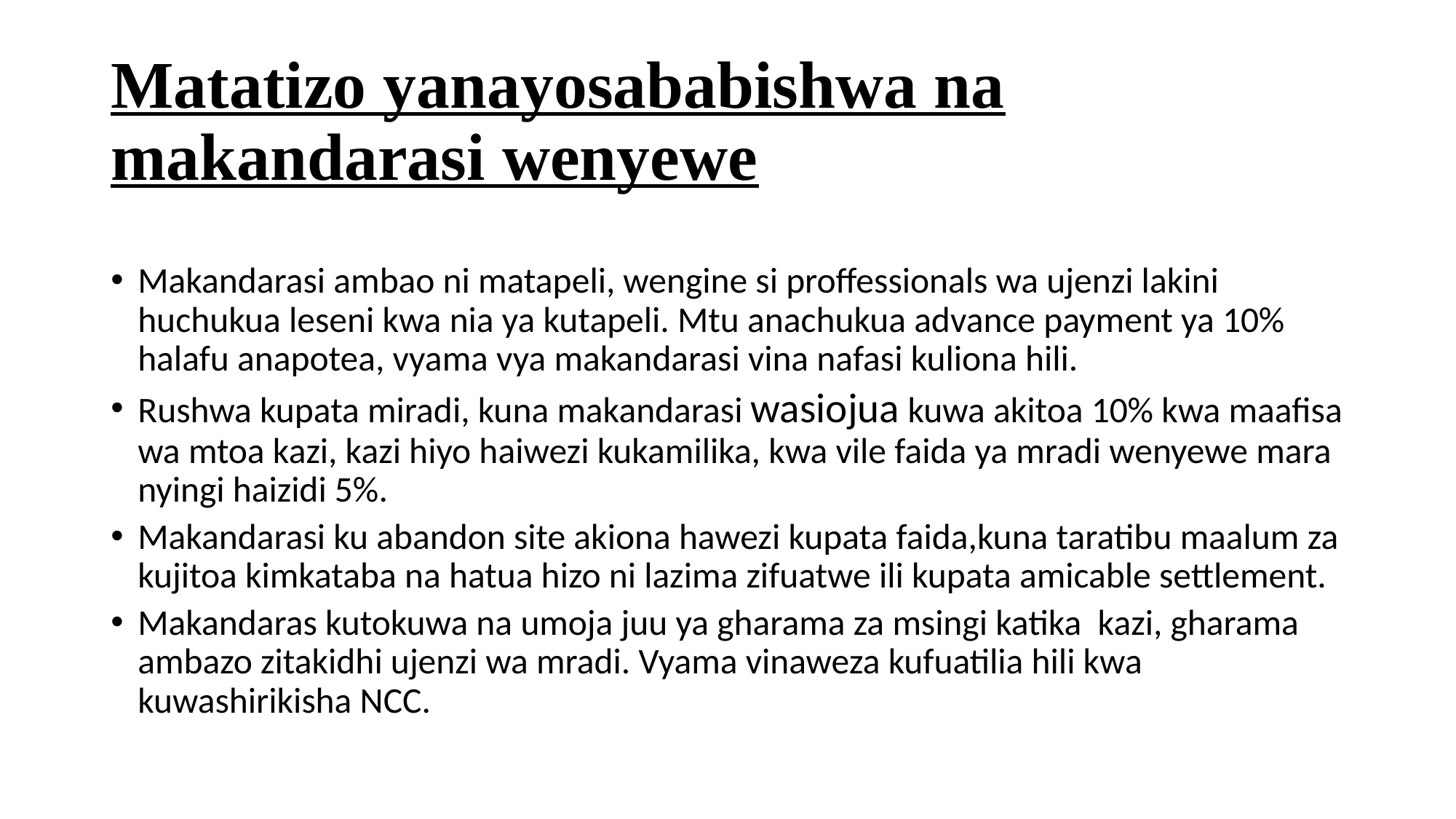

# Matatizo yanayosababishwa na makandarasi wenyewe

Makandarasi ambao ni matapeli, wengine si proffessionals wa ujenzi lakini huchukua leseni kwa nia ya kutapeli. Mtu anachukua advance payment ya 10% halafu anapotea, vyama vya makandarasi vina nafasi kuliona hili.
Rushwa kupata miradi, kuna makandarasi wasiojua kuwa akitoa 10% kwa maafisa wa mtoa kazi, kazi hiyo haiwezi kukamilika, kwa vile faida ya mradi wenyewe mara nyingi haizidi 5%.
Makandarasi ku abandon site akiona hawezi kupata faida,kuna taratibu maalum za kujitoa kimkataba na hatua hizo ni lazima zifuatwe ili kupata amicable settlement.
Makandaras kutokuwa na umoja juu ya gharama za msingi katika  kazi, gharama ambazo zitakidhi ujenzi wa mradi. Vyama vinaweza kufuatilia hili kwa kuwashirikisha NCC.